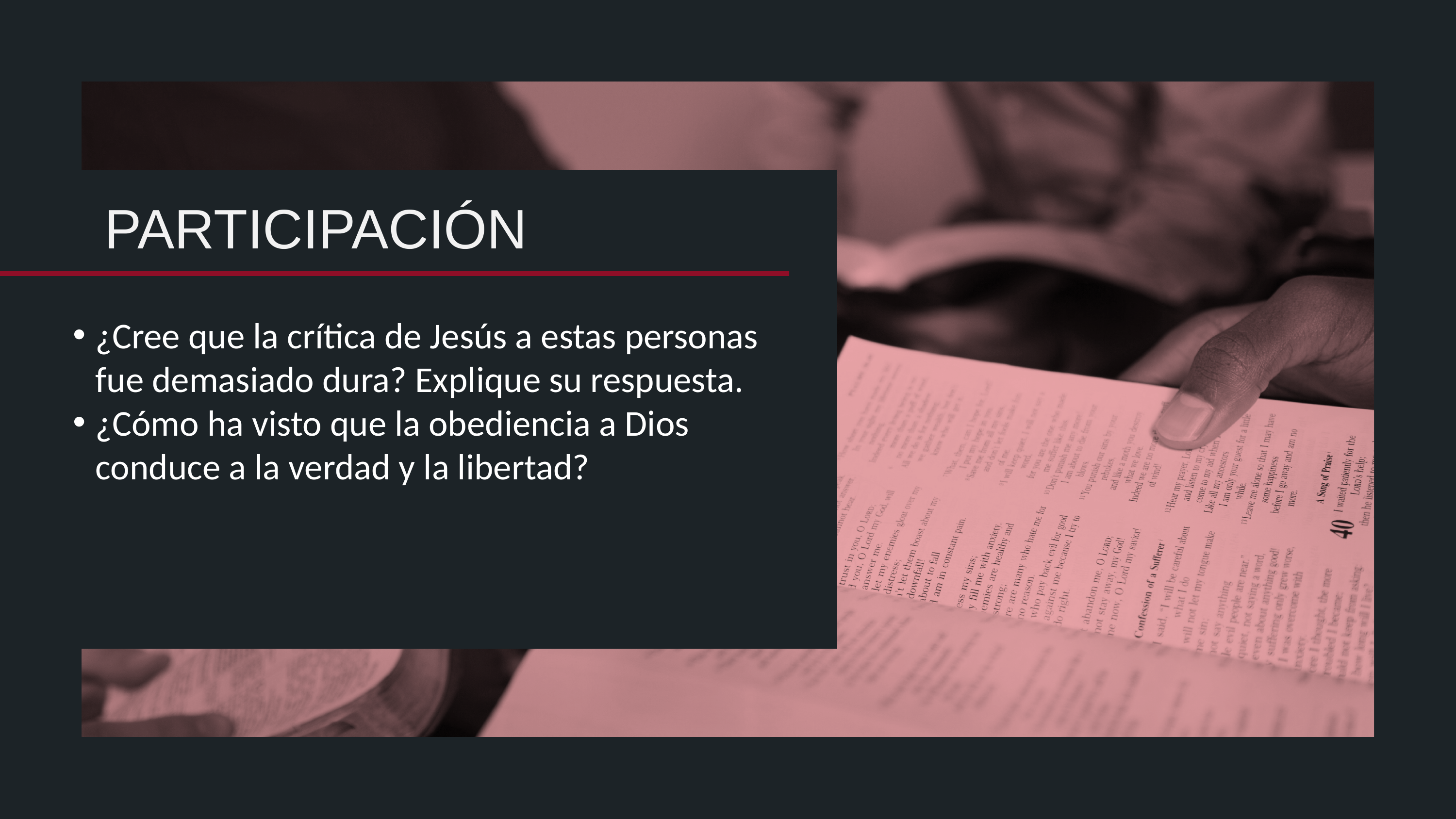

¿Cree que la crítica de Jesús a estas personas fue demasiado dura? Explique su respuesta.
¿Cómo ha visto que la obediencia a Dios conduce a la verdad y la libertad?